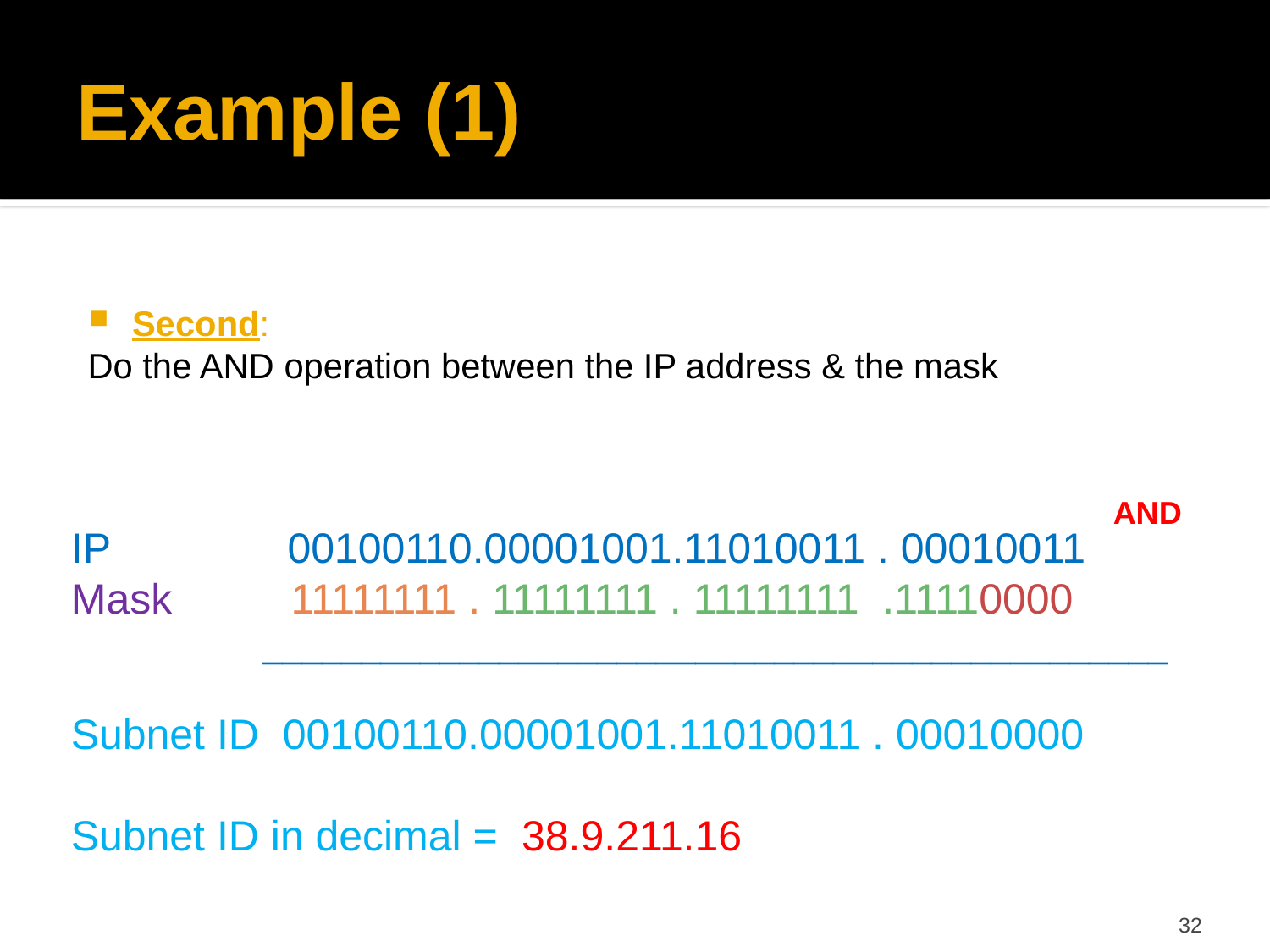

# Example (1)

Second:
Do the AND operation between the IP address & the mask

IP               00100110.00001001.11010011 . 00010011
Mask          11111111 . 11111111 . 11111111  .11110000
                  ______________________________________________

Subnet ID  00100110.00001001.11010011 . 00010000

Subnet ID in decimal =  38.9.211.16

AND
32